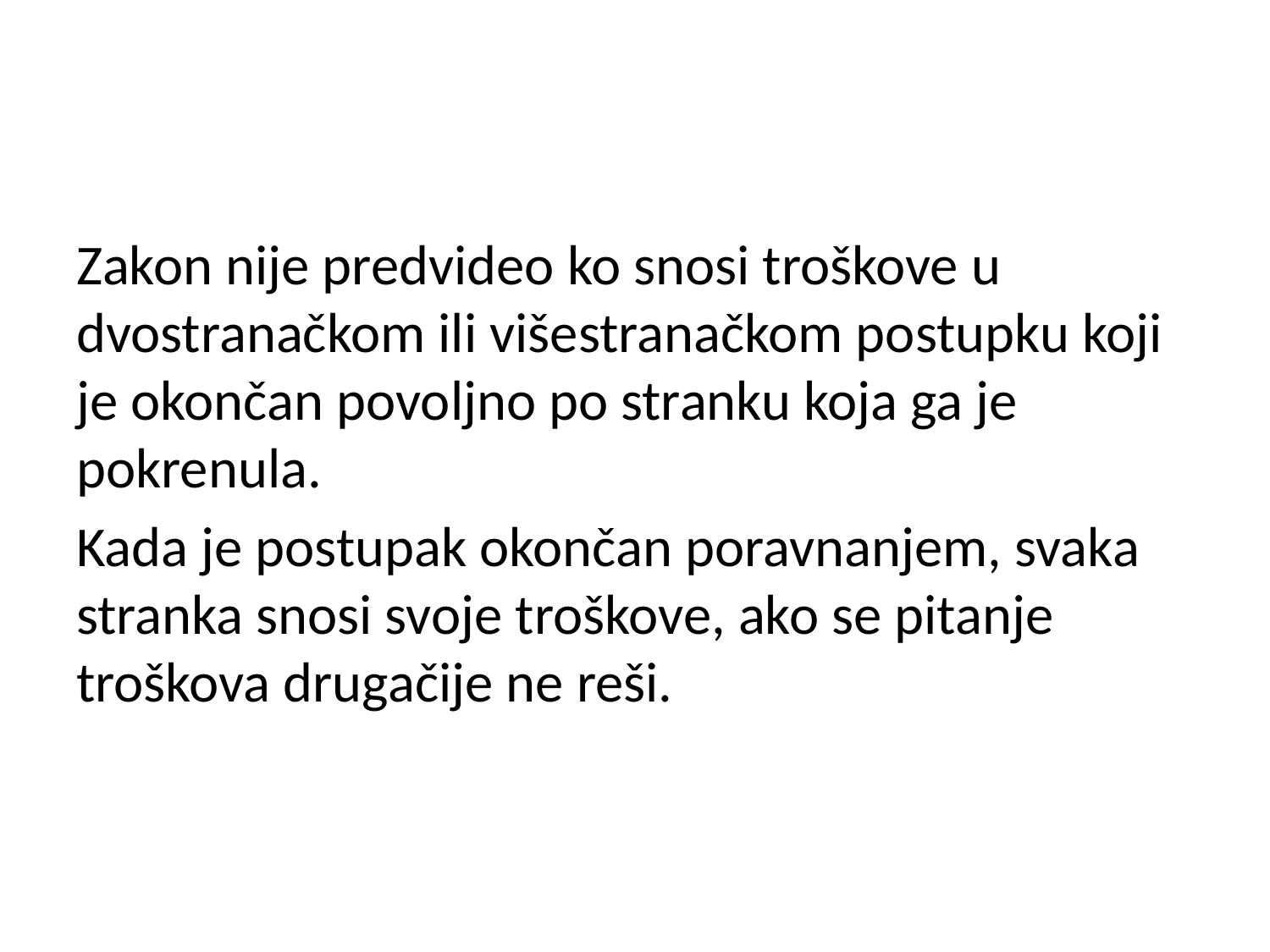

#
Zakon nije predvideo ko snosi troškove u dvostranačkom ili višestranačkom postupku koji je okončan povoljno po stranku koja ga je pokrenula.
Kada je postupak okončan poravnanjem, svaka stranka snosi svoje troškove, ako se pitanje troškova drugačije ne reši.